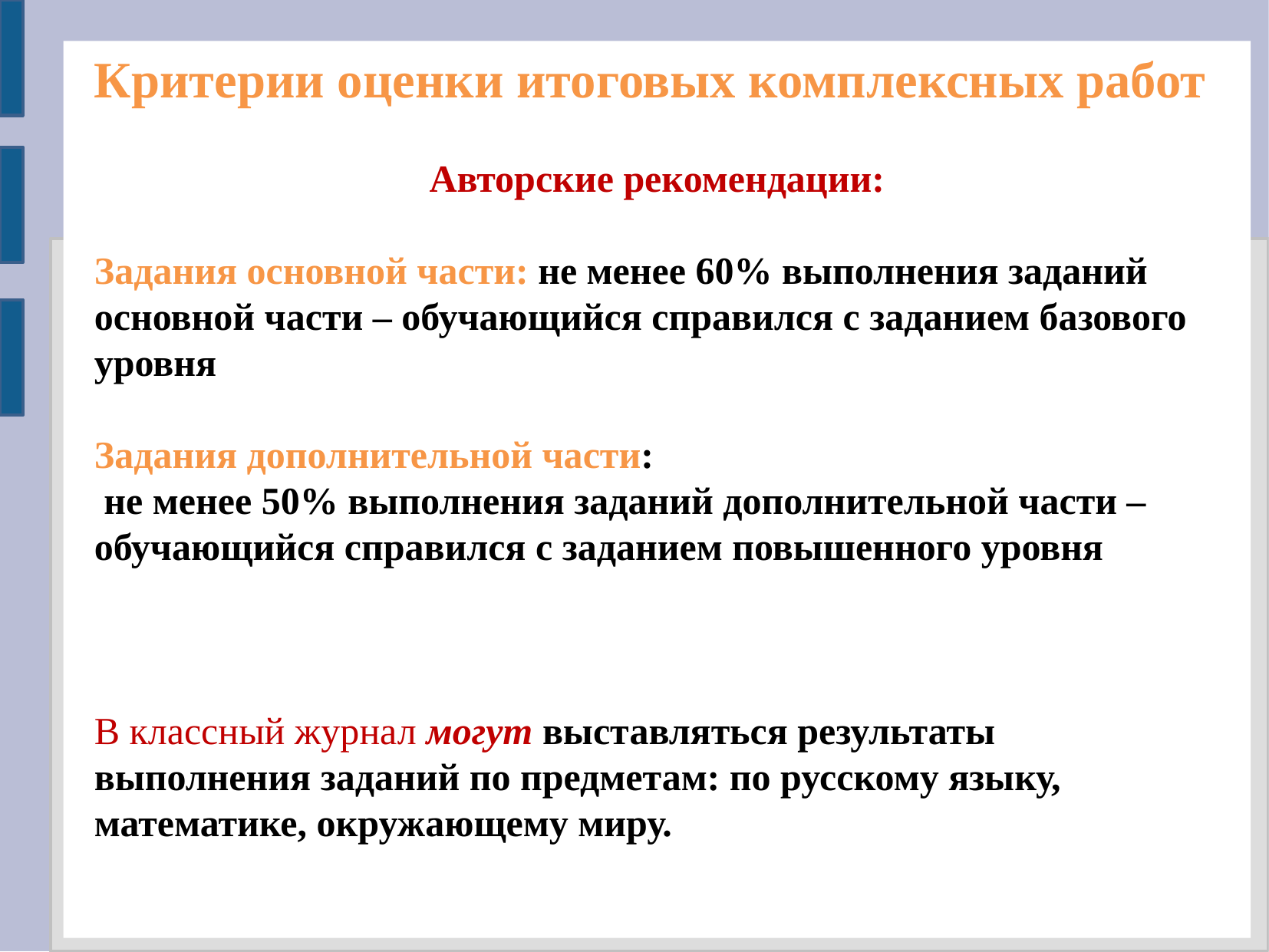

Критерии оценки итоговых комплексных работ

Авторские рекомендации:

Задания основной части: не менее 60% выполнения заданий основной части – обучающийся справился с заданием базового уровня

Задания дополнительной части:
 не менее 50% выполнения заданий дополнительной части – обучающийся справился с заданием повышенного уровня

В классный журнал могут выставляться результаты
выполнения заданий по предметам: по русскому языку, математике, окружающему миру.